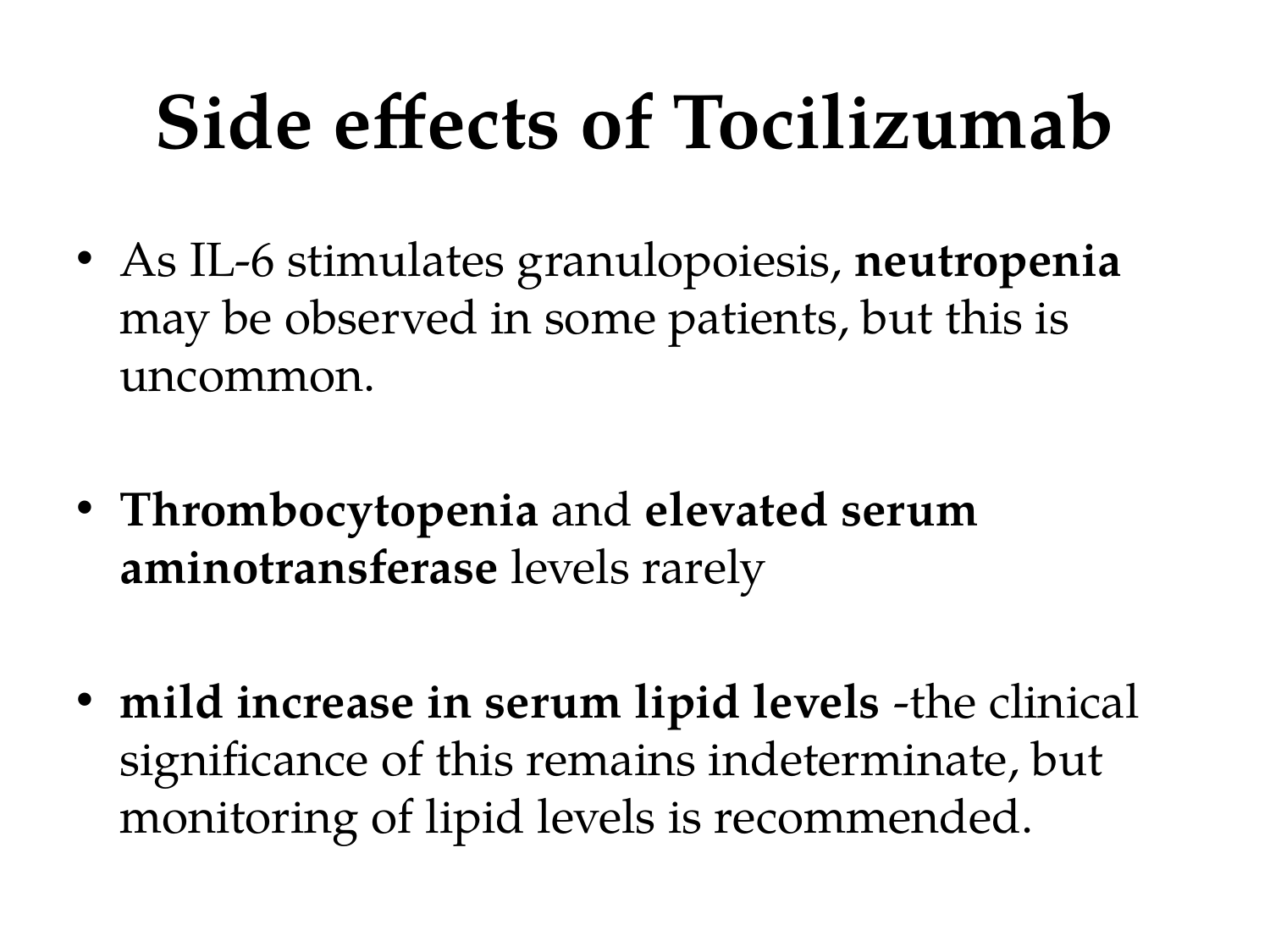

# Side effects of Tocilizumab
As IL-6 stimulates granulopoiesis, neutropenia may be observed in some patients, but this is uncommon.

Thrombocytopenia and elevated serum aminotransferase levels rarely

mild increase in serum lipid levels -the clinical significance of this remains indeterminate, but monitoring of lipid levels is recommended.